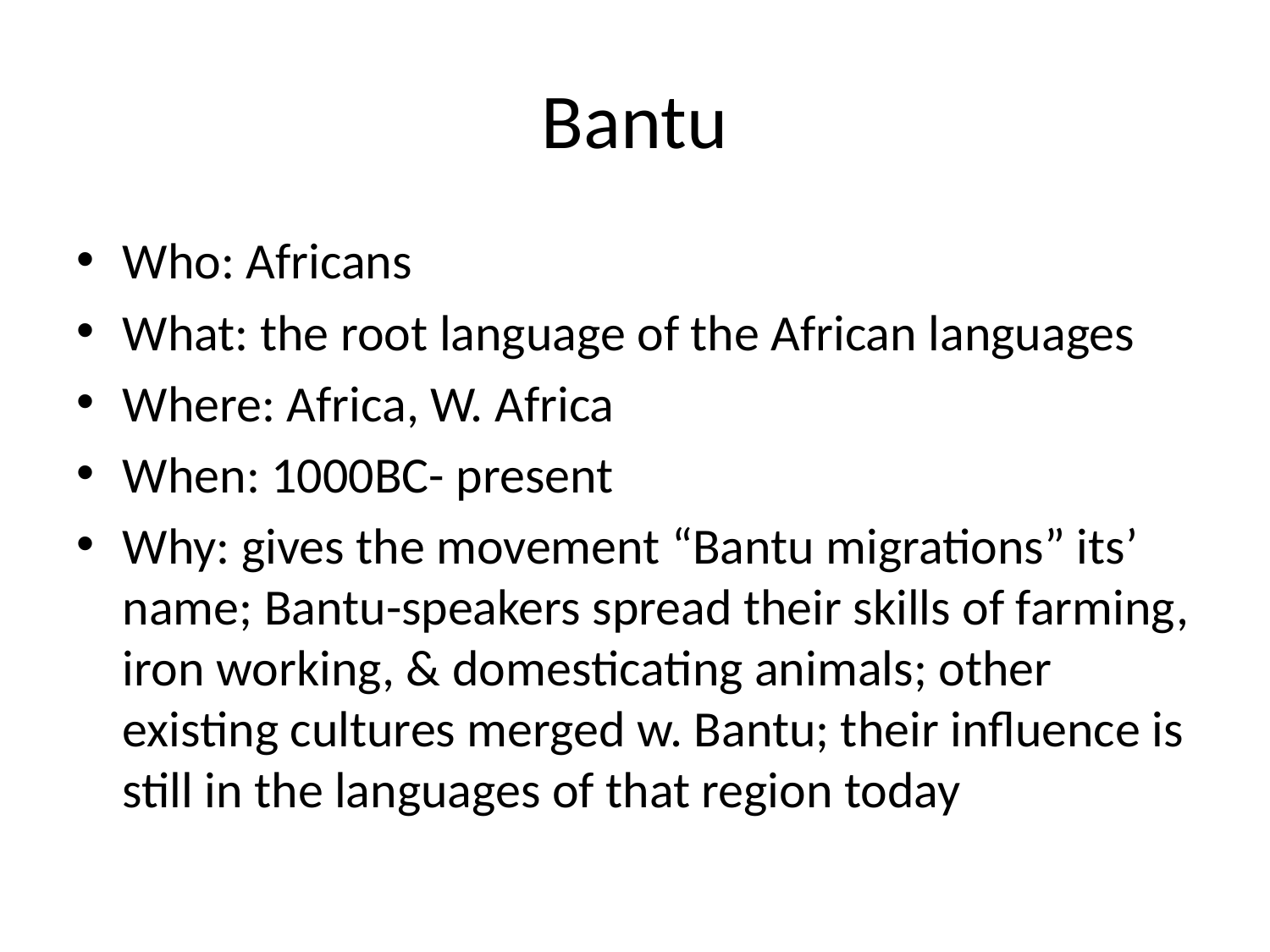

# Bantu
Who: Africans
What: the root language of the African languages
Where: Africa, W. Africa
When: 1000BC- present
Why: gives the movement “Bantu migrations” its’ name; Bantu-speakers spread their skills of farming, iron working, & domesticating animals; other existing cultures merged w. Bantu; their influence is still in the languages of that region today